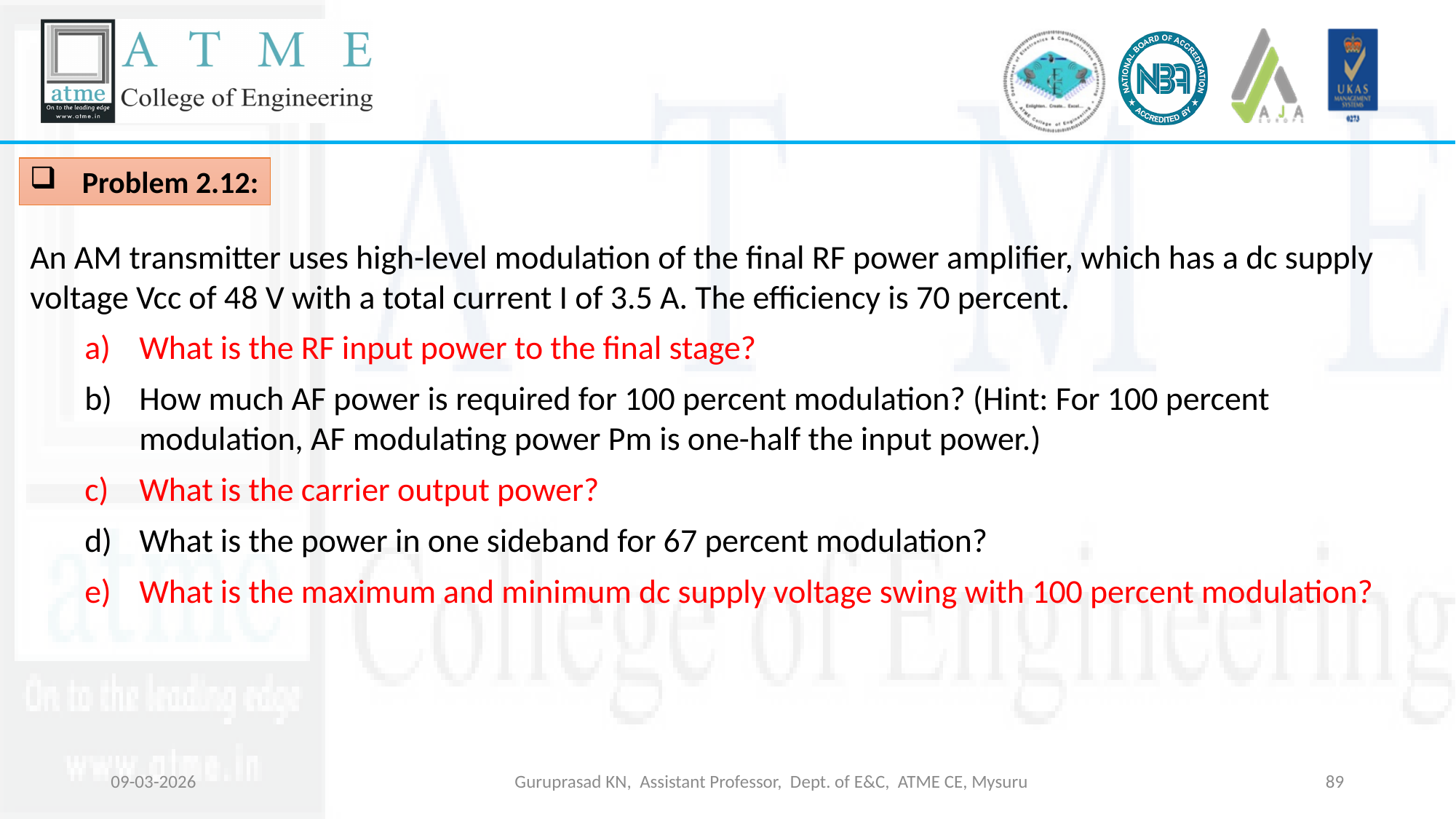

Problem 2.12:
An AM transmitter uses high-level modulation of the final RF power amplifier, which has a dc supply voltage Vcc of 48 V with a total current I of 3.5 A. The efficiency is 70 percent.

What is the RF input power to the final stage?

How much AF power is required for 100 percent modulation? (Hint: For 100 percent modulation, AF modulating power Pm is one-half the input power.)

What is the carrier output power?

What is the power in one sideband for 67 percent modulation?

What is the maximum and minimum dc supply voltage swing with 100 percent modulation?
09-03-2026
Guruprasad KN,  Assistant Professor,  Dept. of E&C,  ATME CE, Mysuru
89